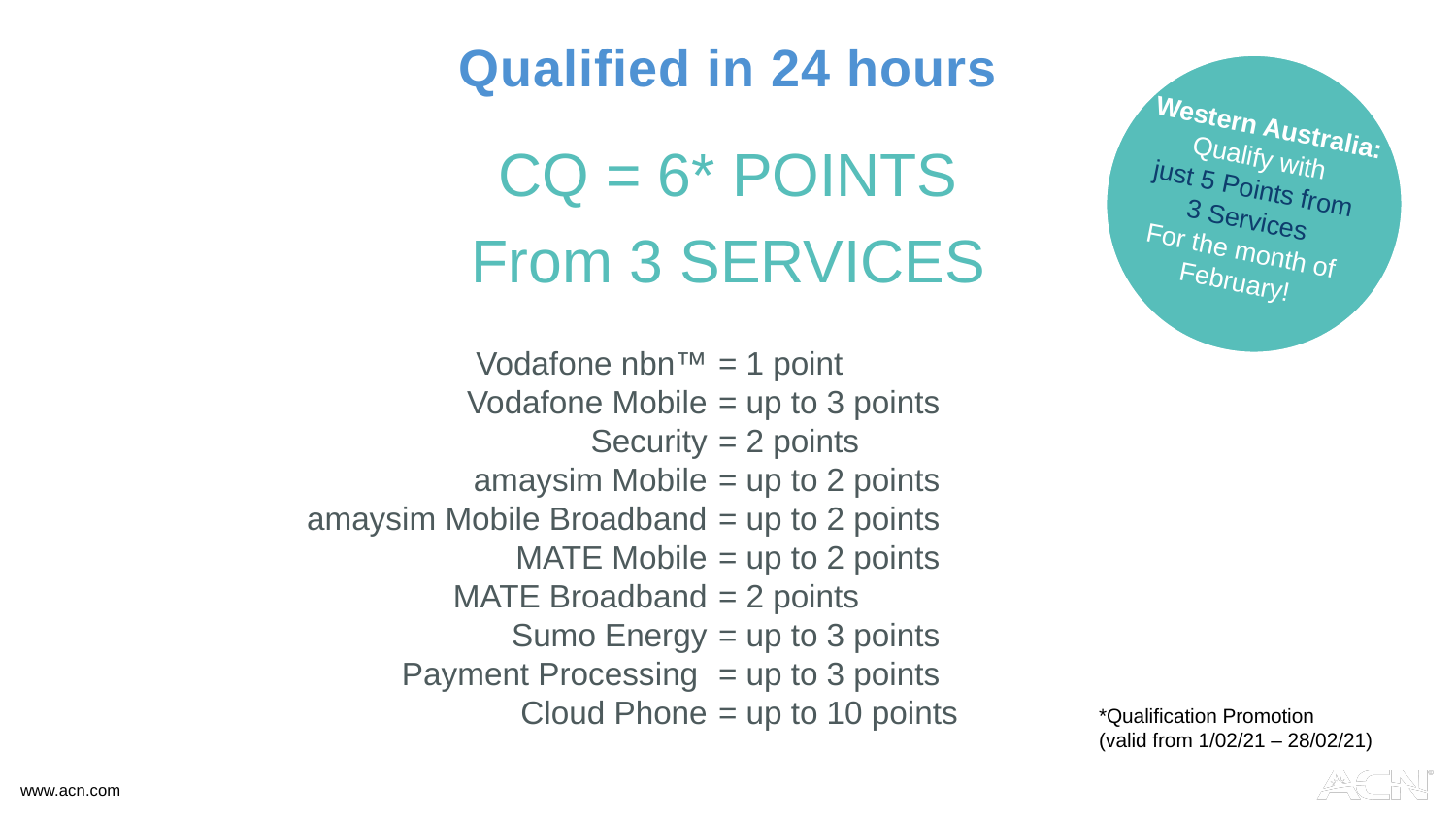

Qualified in 24 hours
Western Australia:
Qualify with
just 5 Points from
3 Services
For the month of
February!
CQ = 6* POINTS
From 3 SERVICES
= 1 point
= up to 3 points
= 2 points
= up to 2 points
= up to 2 points
= up to 2 points
= 2 points
= up to 3 points
= up to 3 points
= up to 10 points
Vodafone nbn™
Vodafone Mobile
Security
amaysim Mobile
amaysim Mobile Broadband
MATE Mobile
MATE Broadband
Sumo Energy
Payment Processing
Cloud Phone
*Qualification Promotion
(valid from 1/02/21 – 28/02/21)